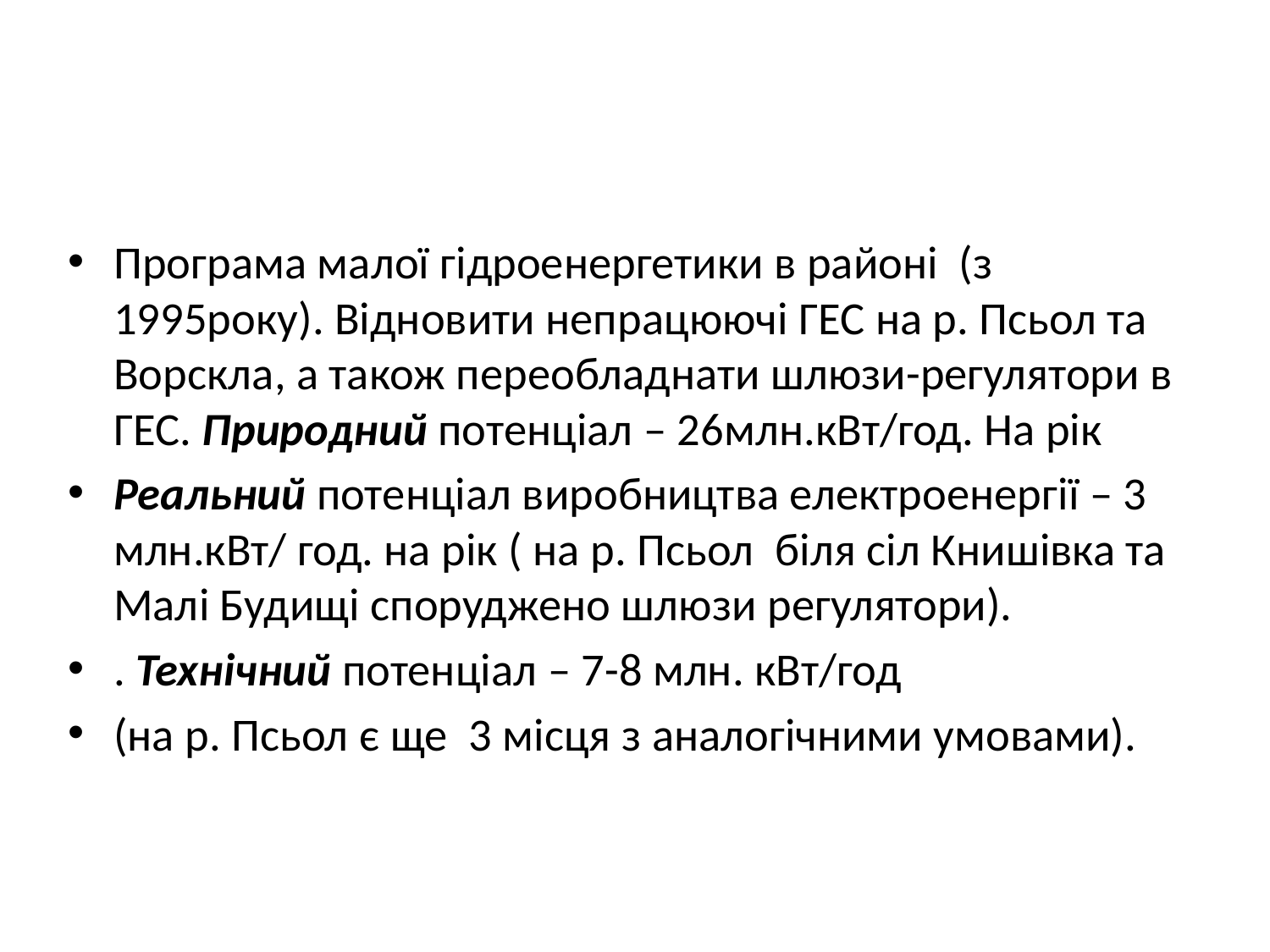

#
Програма малої гідроенергетики в районі  (з 1995року). Відновити непрацюючі ГЕС на р. Псьол та Ворскла, а також переобладнати шлюзи-регулятори в ГЕС. Природний потенціал – 26млн.кВт/год. На рік
Реальний потенціал виробництва електроенергії – 3 млн.кВт/ год. на рік ( на р. Псьол  біля сіл Книшівка та Малі Будищі споруджено шлюзи регулятори).
. Технічний потенціал – 7-8 млн. кВт/год
(на р. Псьол є ще  3 місця з аналогічними умовами).